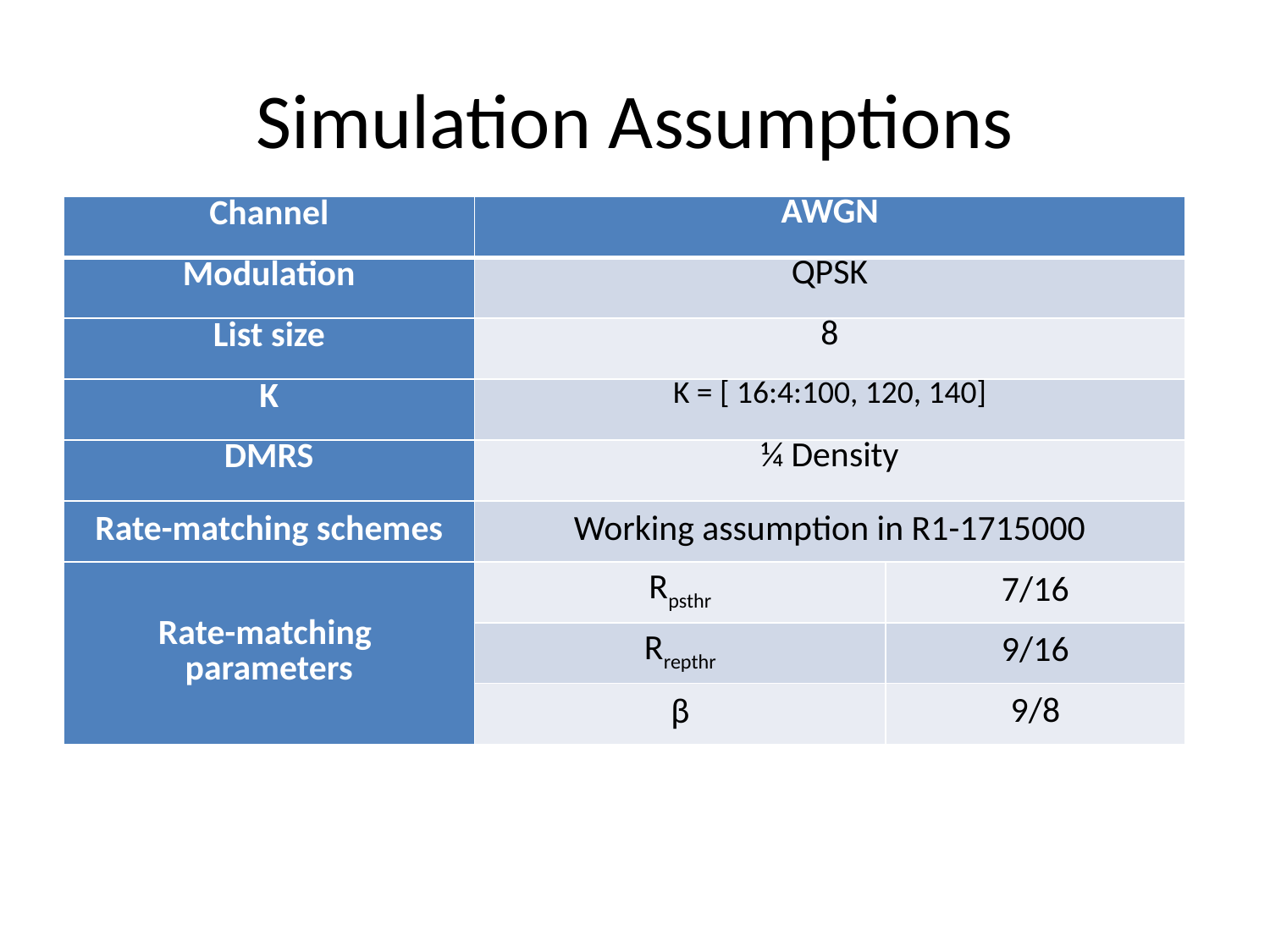

# Simulation Assumptions
| Channel | AWGN |  |
| --- | --- | --- |
| Modulation | QPSK |  |
| List size | 8 |  |
| K | K = [ 16:4:100, 120, 140] |  |
| DMRS | ¼ Density |  |
| Rate-matching schemes | Working assumption in R1-1715000 |  |
| Rate-matching parameters | Rpsthr | 7/16 |
|  | Rrepthr | 9/16 |
|  | β | 9/8 |